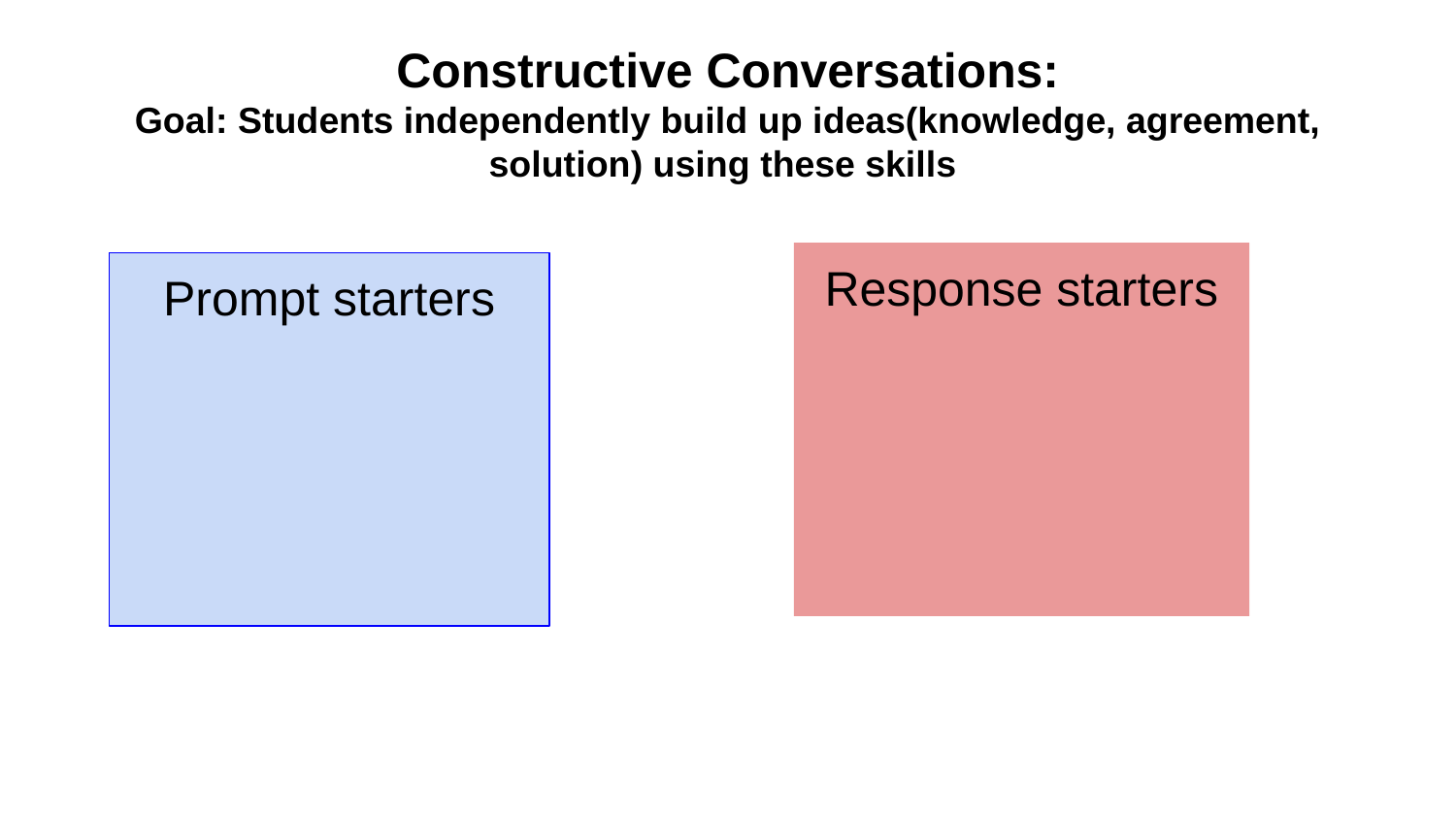

# Constructive Conversations:
Goal: Students independently build up ideas(knowledge, agreement, solution) using these skills
Response starters
Prompt starters